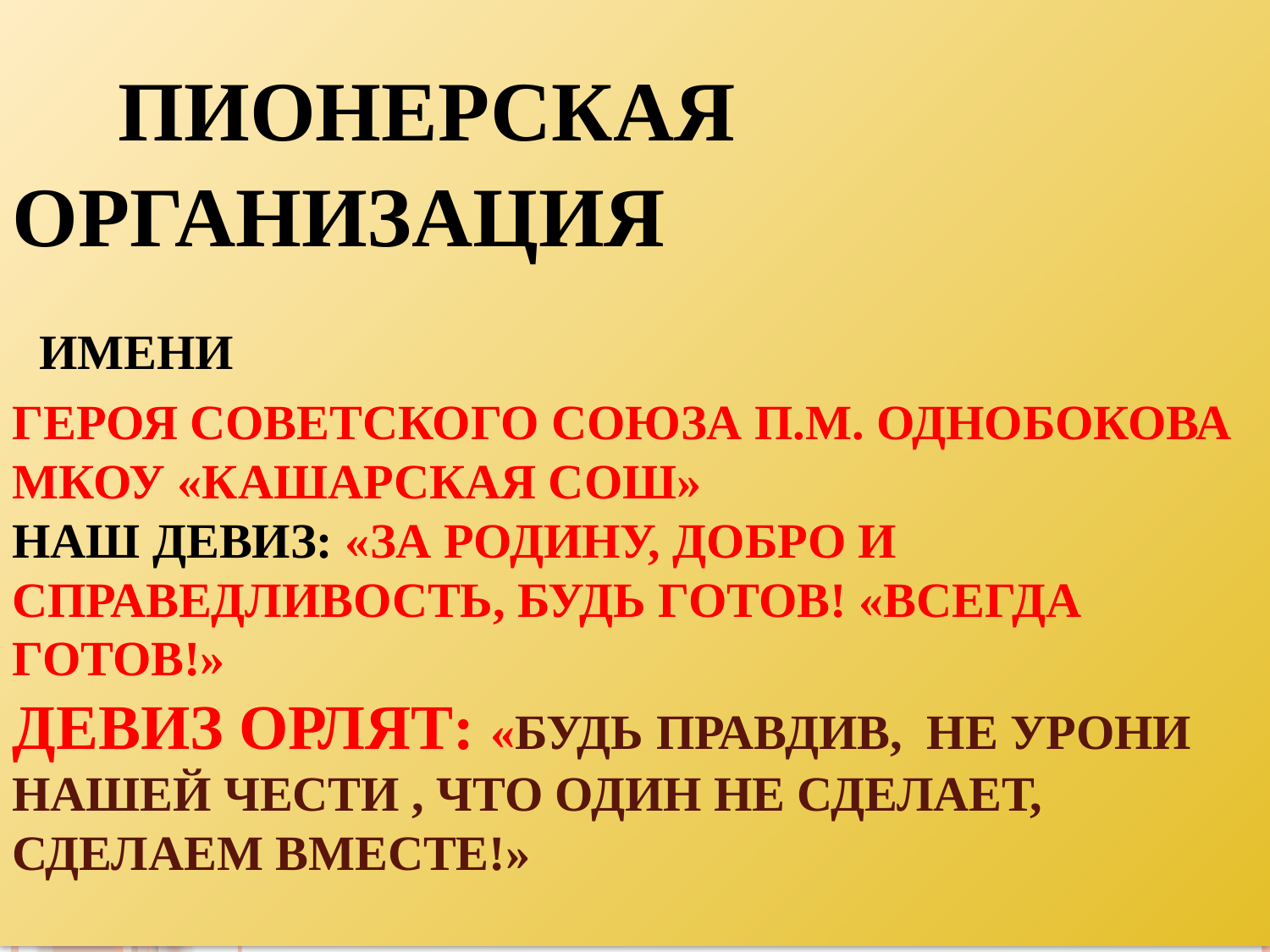

# пионерская организация имени Героя Советского Союза П.М. Однобокова МКОУ «Кашарская СОШ» Наш девиз: «За Родину, добро и справедливость, будь готов! «Всегда готов!» Девиз орлят: «БУДЬ ПРАВДИВ,  НЕ УРОНИ НАШЕЙ ЧЕСТИ , ЧТО ОДИН НЕ СДЕЛАЕТ, СДЕЛАЕМ ВМЕСТЕ!»